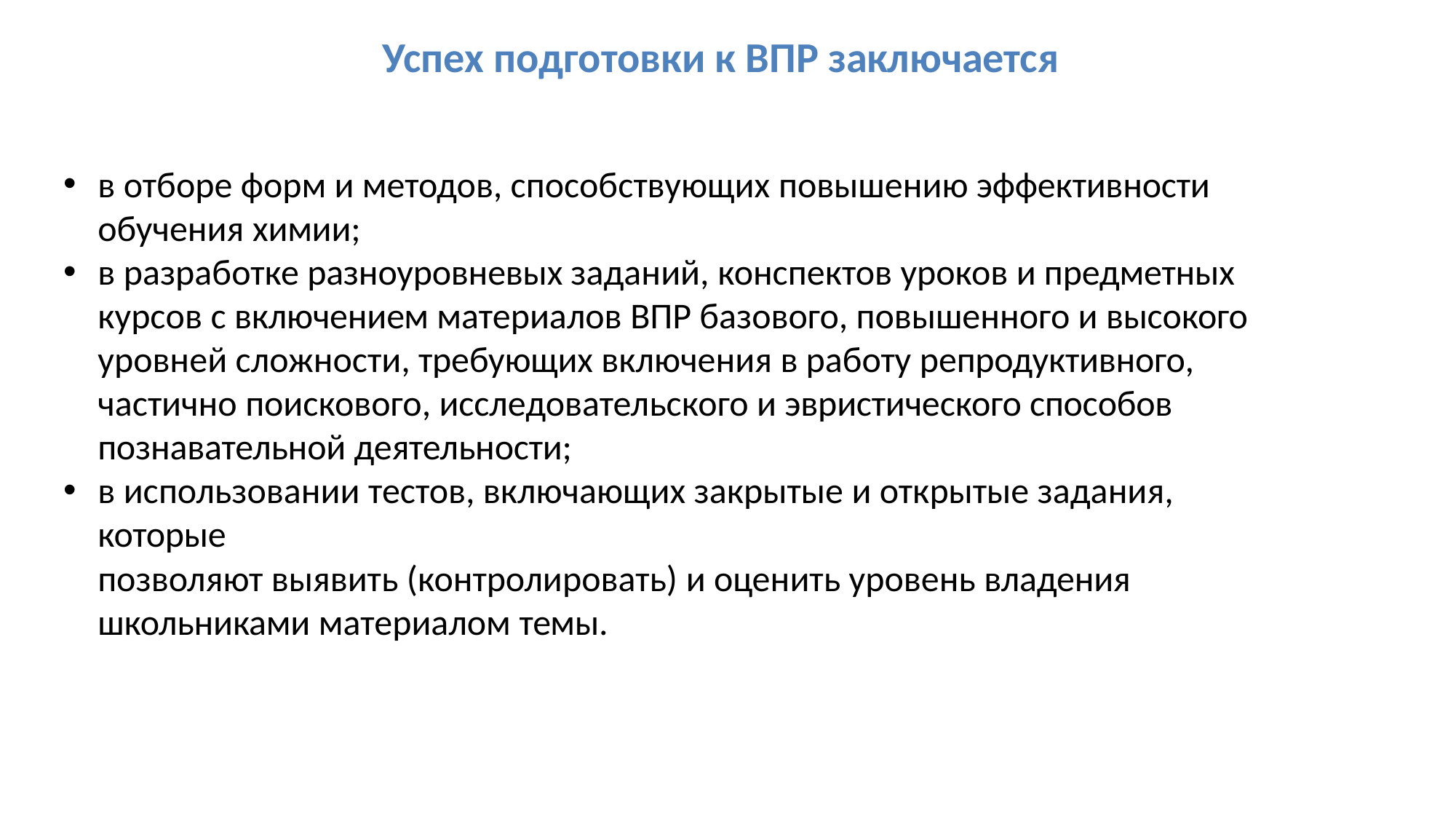

# Успех подготовки к ВПР заключается
в отборе форм и методов, способствующих повышению эффективности
обучения химии;
в разработке разноуровневых заданий, конспектов уроков и предметных курсов с включением материалов ВПР базового, повышенного и высокого уровней сложности, требующих включения в работу репродуктивного,
частично поискового, исследовательского и эвристического способов познавательной деятельности;
в использовании тестов, включающих закрытые и открытые задания, которые
позволяют выявить (контролировать) и оценить уровень владения школьниками материалом темы.